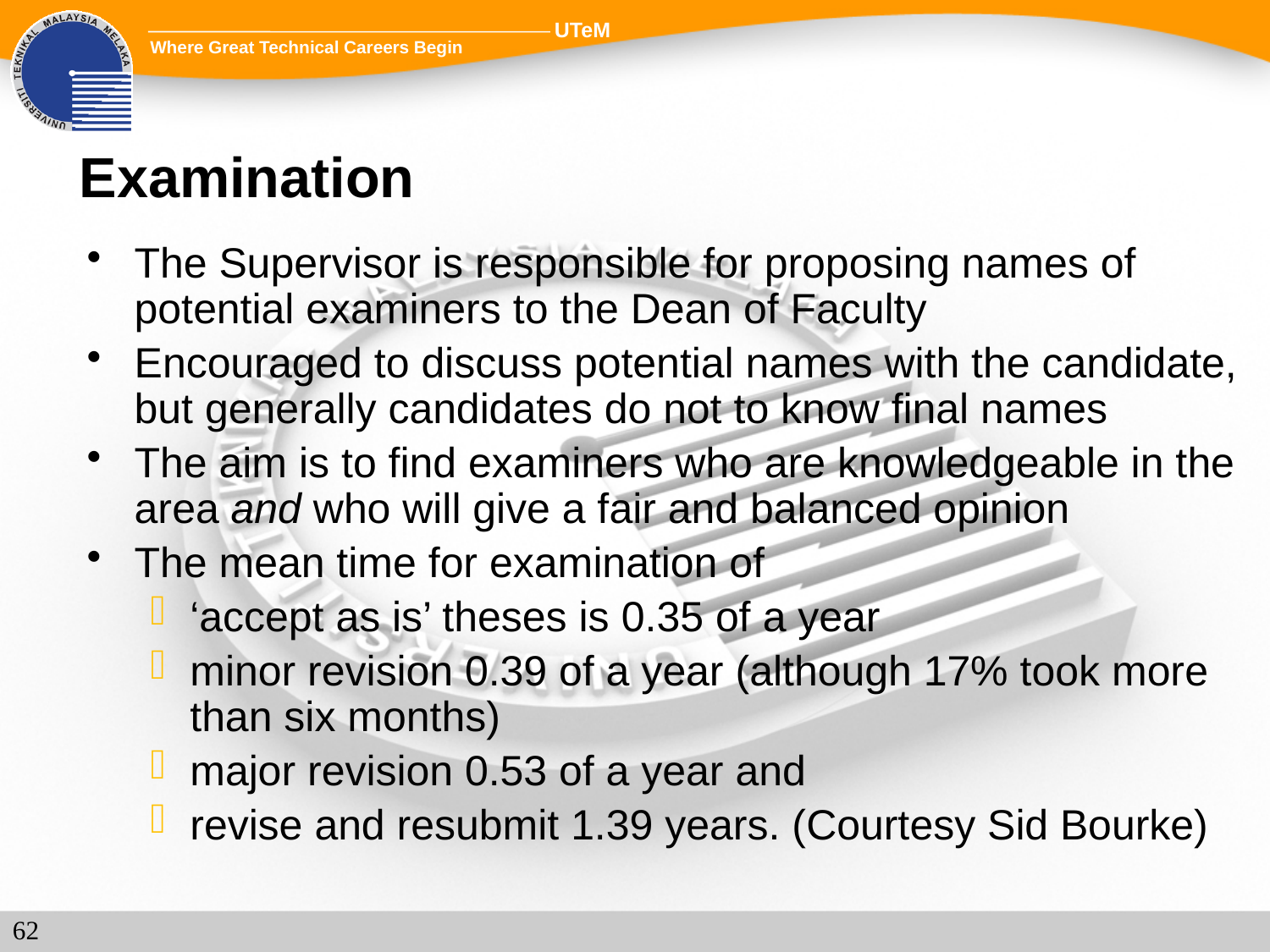

# Examination
The Supervisor is responsible for proposing names of potential examiners to the Dean of Faculty
Encouraged to discuss potential names with the candidate, but generally candidates do not to know final names
The aim is to find examiners who are knowledgeable in the area and who will give a fair and balanced opinion
The mean time for examination of
‘accept as is’ theses is 0.35 of a year
minor revision 0.39 of a year (although 17% took more than six months)
major revision 0.53 of a year and
revise and resubmit 1.39 years. (Courtesy Sid Bourke)